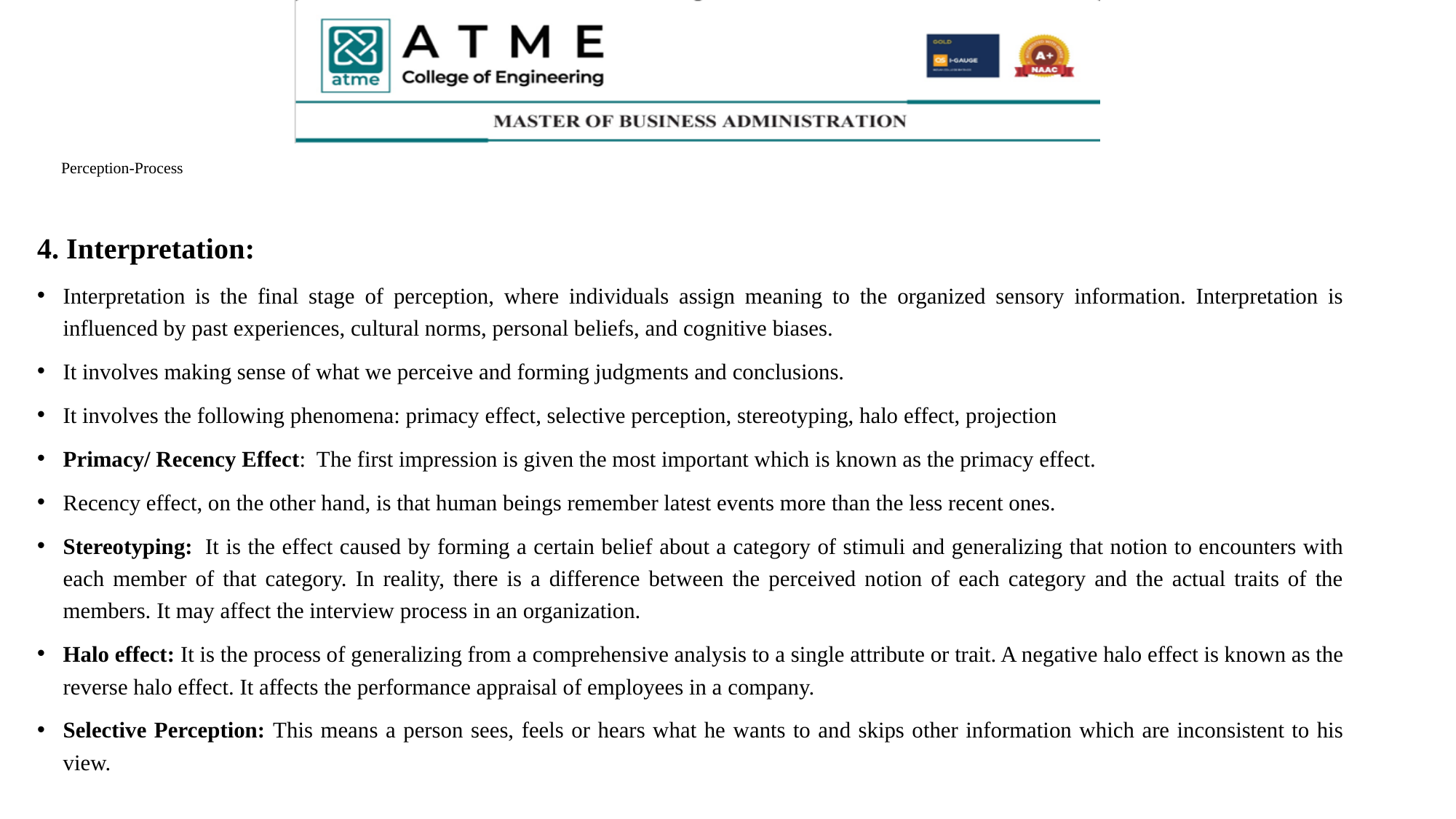

# Perception-Process
4. Interpretation:
Interpretation is the final stage of perception, where individuals assign meaning to the organized sensory information. Interpretation is influenced by past experiences, cultural norms, personal beliefs, and cognitive biases.
It involves making sense of what we perceive and forming judgments and conclusions.
It involves the following phenomena: primacy effect, selective perception, stereotyping, halo effect, projection
Primacy/ Recency Effect:  The first impression is given the most important which is known as the primacy effect.
Recency effect, on the other hand, is that human beings remember latest events more than the less recent ones.
Stereotyping:  It is the effect caused by forming a certain belief about a category of stimuli and generalizing that notion to encounters with each member of that category. In reality, there is a difference between the perceived notion of each category and the actual traits of the members. It may affect the interview process in an organization.
Halo effect: It is the process of generalizing from a comprehensive analysis to a single attribute or trait. A negative halo effect is known as the reverse halo effect. It affects the performance appraisal of employees in a company.
Selective Perception: This means a person sees, feels or hears what he wants to and skips other information which are inconsistent to his view.